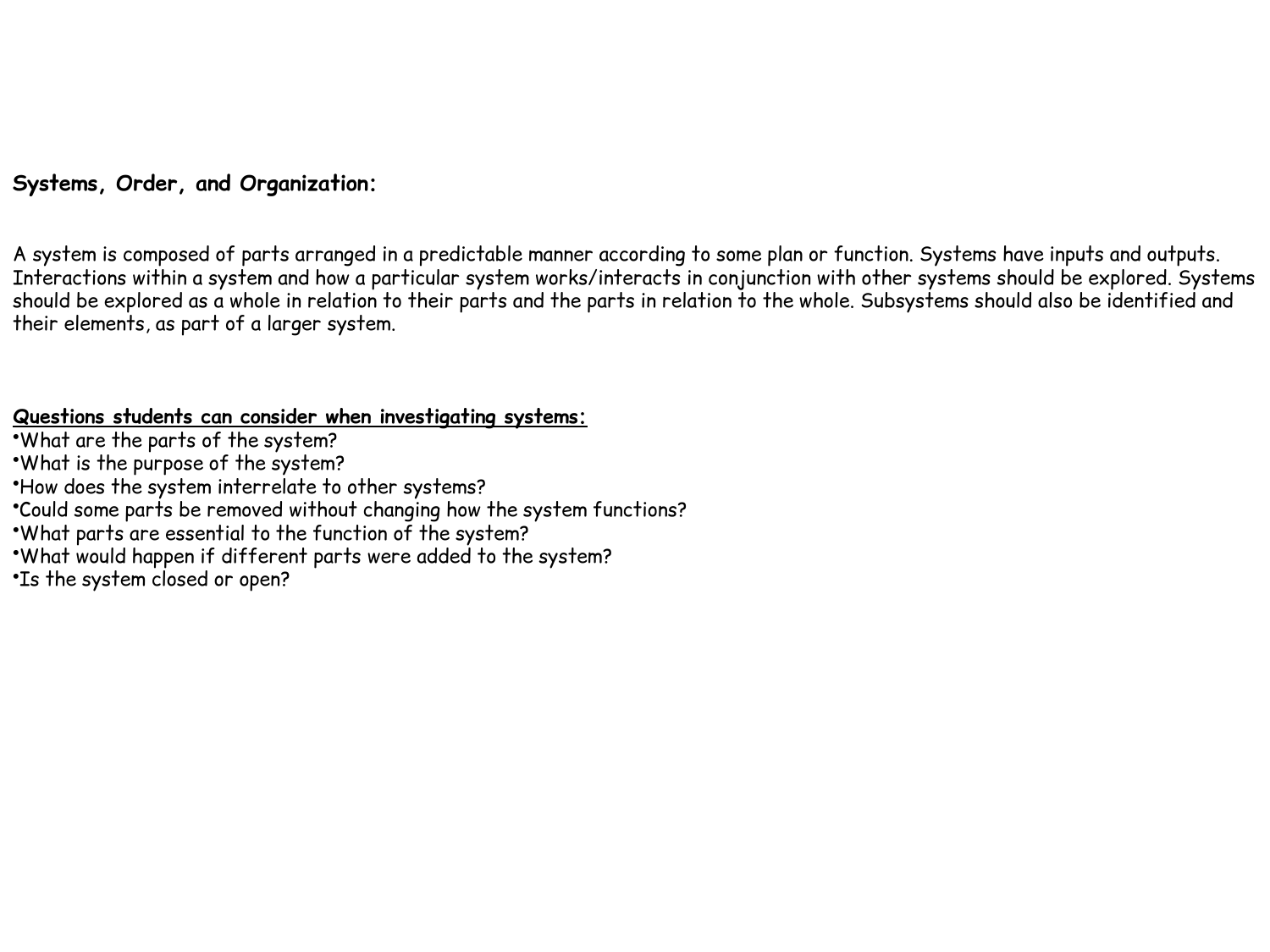

Systems, Order, and Organization:

A system is composed of parts arranged in a predictable manner according to some plan or function. Systems have inputs and outputs. Interactions within a system and how a particular system works/interacts in conjunction with other systems should be explored. Systems should be explored as a whole in relation to their parts and the parts in relation to the whole. Subsystems should also be identified and their elements, as part of a larger system.

Questions students can consider when investigating systems:
What are the parts of the system?
What is the purpose of the system?
How does the system interrelate to other systems?
Could some parts be removed without changing how the system functions?
What parts are essential to the function of the system?
What would happen if different parts were added to the system?
Is the system closed or open?